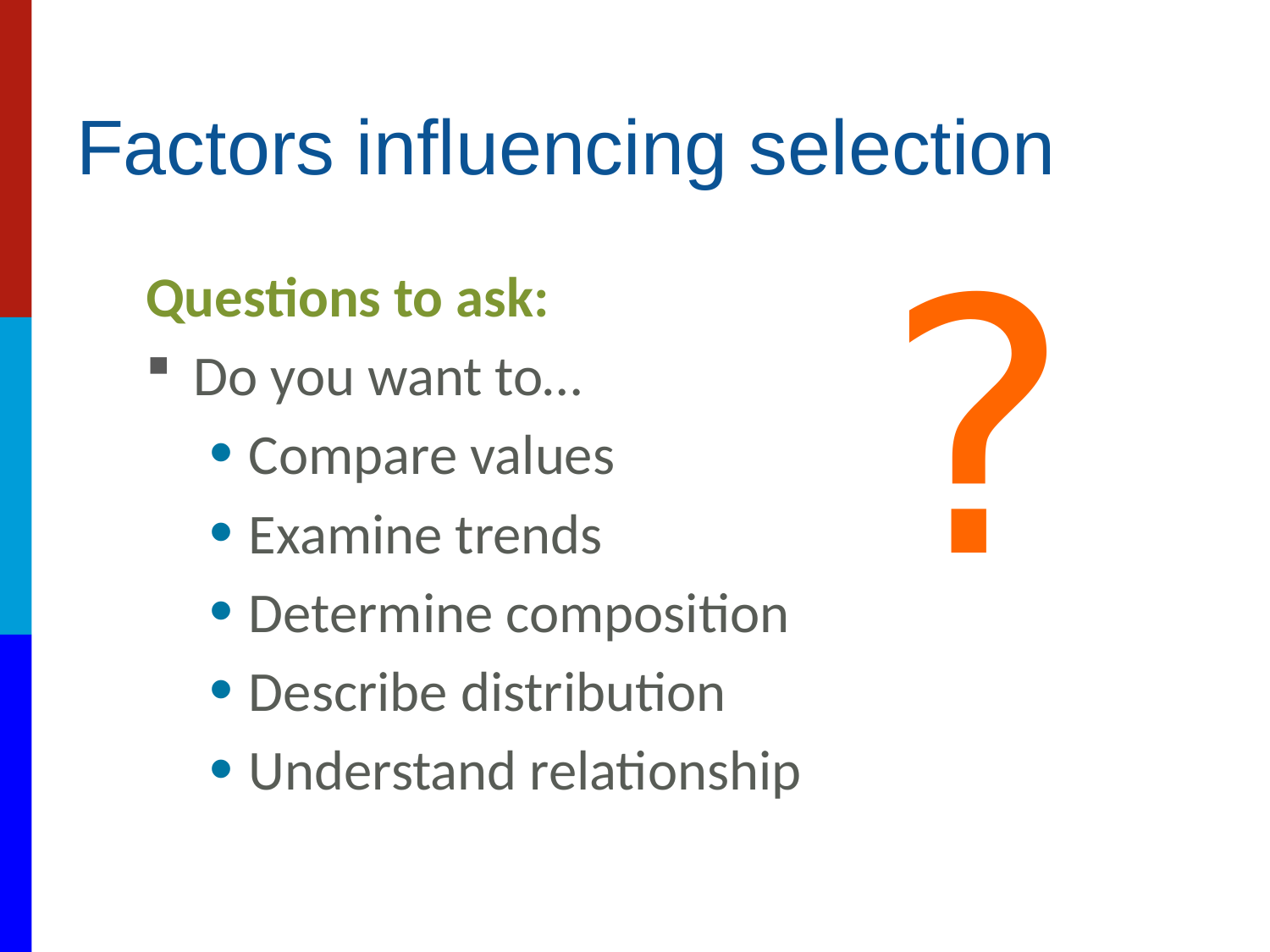

# Factors influencing selection
?
Questions to ask:
Do you want to…
Compare values
Examine trends
Determine composition
Describe distribution
Understand relationship